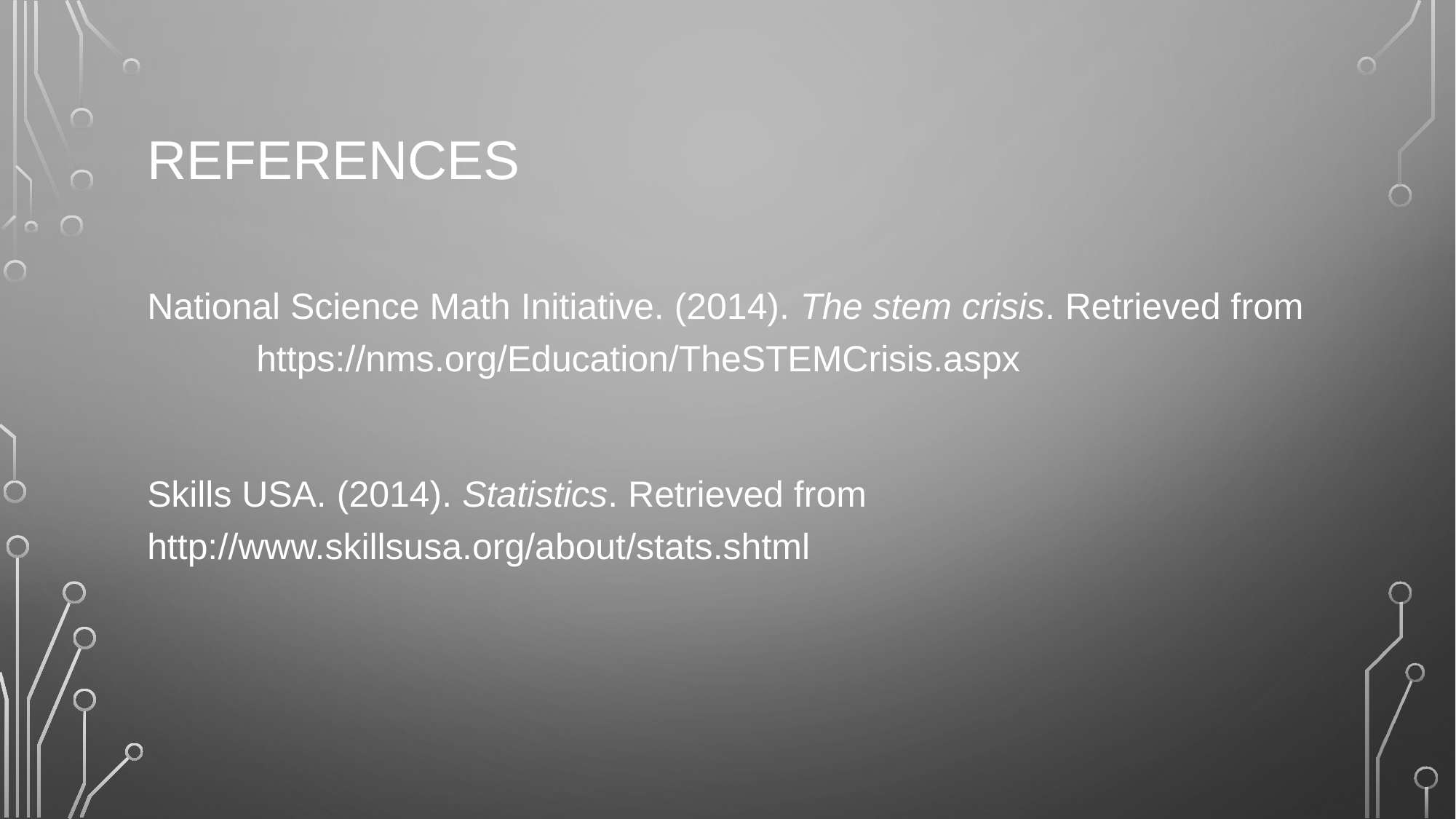

# References
National Science Math Initiative. (2014). The stem crisis. Retrieved from 	https://nms.org/Education/TheSTEMCrisis.aspx

Skills USA. (2014). Statistics. Retrieved from 	http://www.skillsusa.org/about/stats.shtml